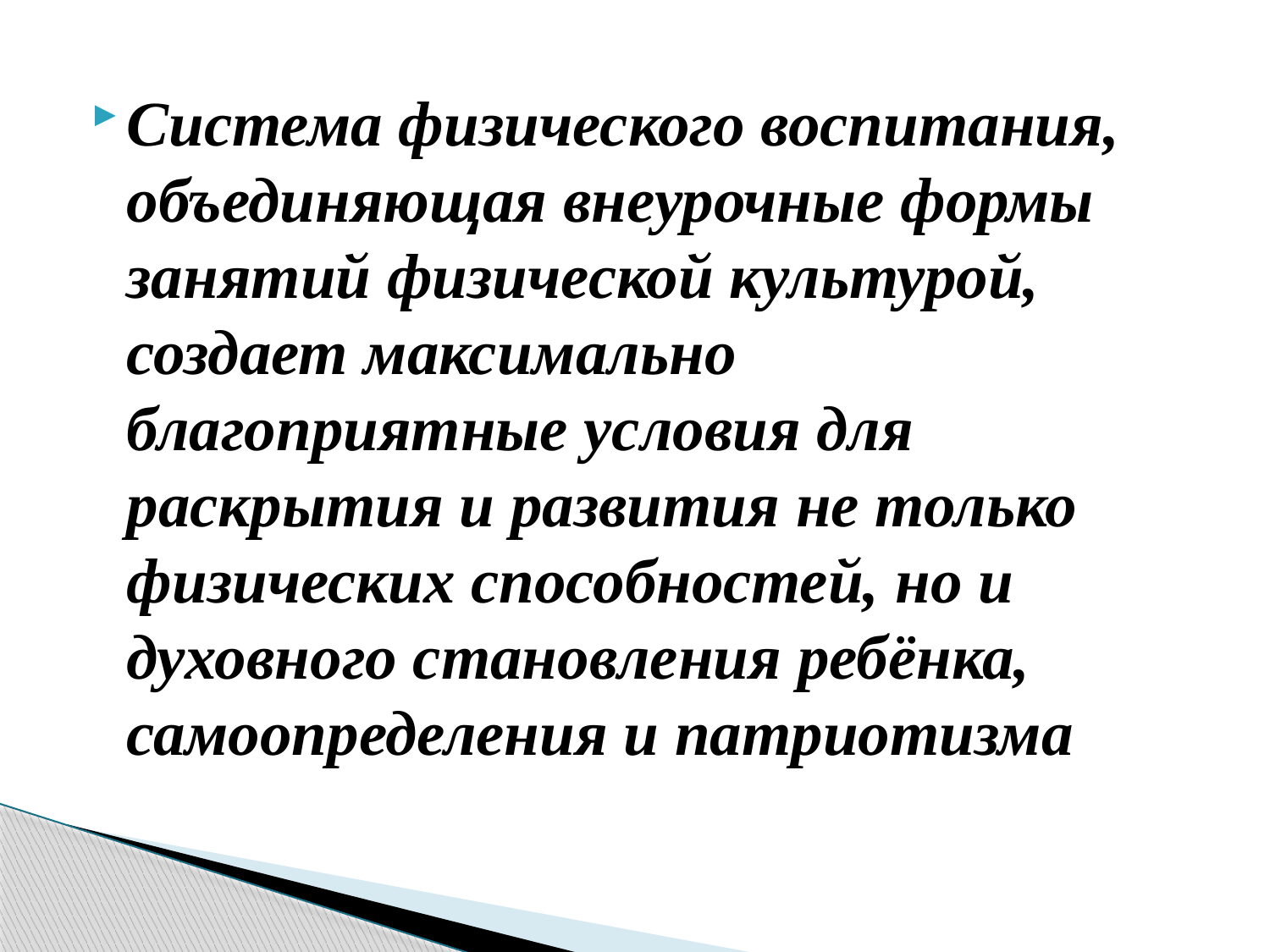

Система физического воспитания, объединяющая внеурочные формы занятий физической культурой, создает максимально благоприятные условия для раскрытия и развития не только физических способностей, но и духовного становления ребёнка, самоопределения и патриотизма